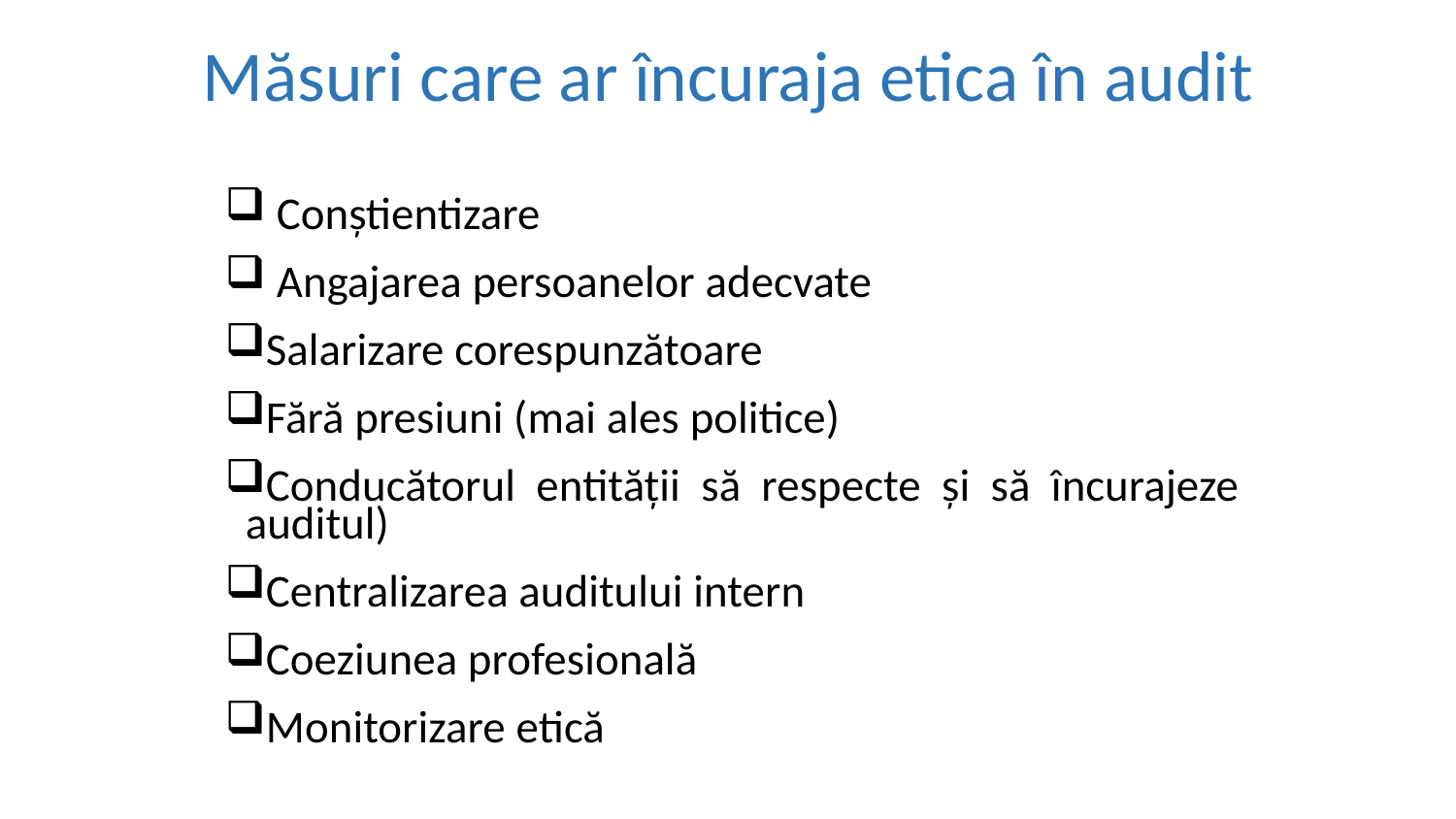

# Măsuri care ar încuraja etica în audit
 Conștientizare
 Angajarea persoanelor adecvate
Salarizare corespunzătoare
Fără presiuni (mai ales politice)
Conducătorul entității să respecte și să încurajeze auditul)
Centralizarea auditului intern
Coeziunea profesională
Monitorizare etică